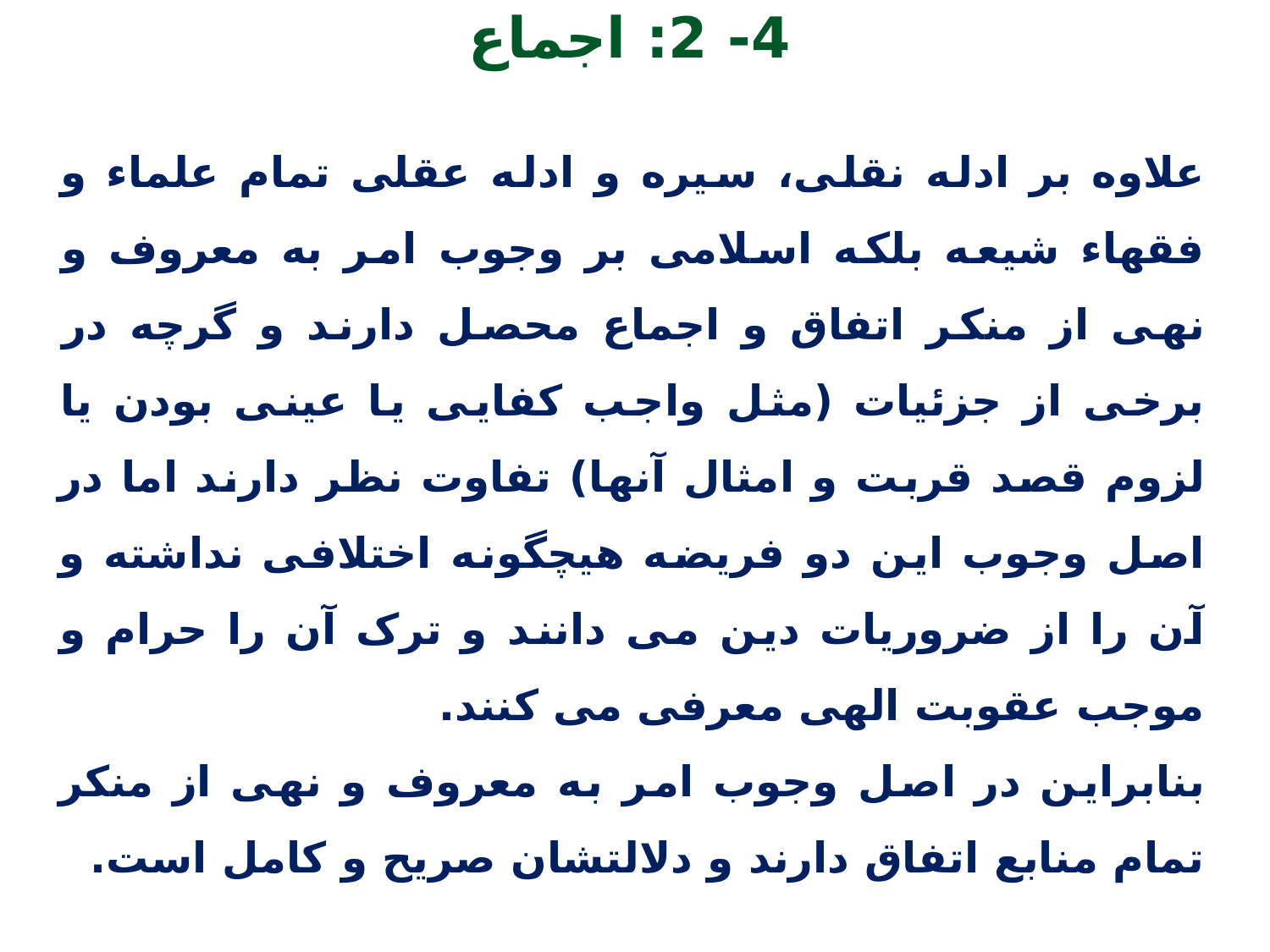

4- 2: اجماع

علاوه بر ادله نقلی، سیره و ادله عقلی تمام علماء و فقهاء شیعه بلکه اسلامی بر وجوب امر به معروف و نهی از منکر اتفاق و اجماع محصل دارند و گرچه در برخی از جزئیات (مثل واجب کفایی یا عینی بودن یا لزوم قصد قربت و امثال آنها) تفاوت نظر دارند اما در اصل وجوب این دو فریضه هیچگونه اختلافی نداشته و آن را از ضروریات دین می دانند و ترک آن را حرام و موجب عقوبت الهی معرفی می کنند.
بنابراین در اصل وجوب امر به معروف و نهی از منکر تمام منابع اتفاق دارند و دلالتشان صریح و کامل است.